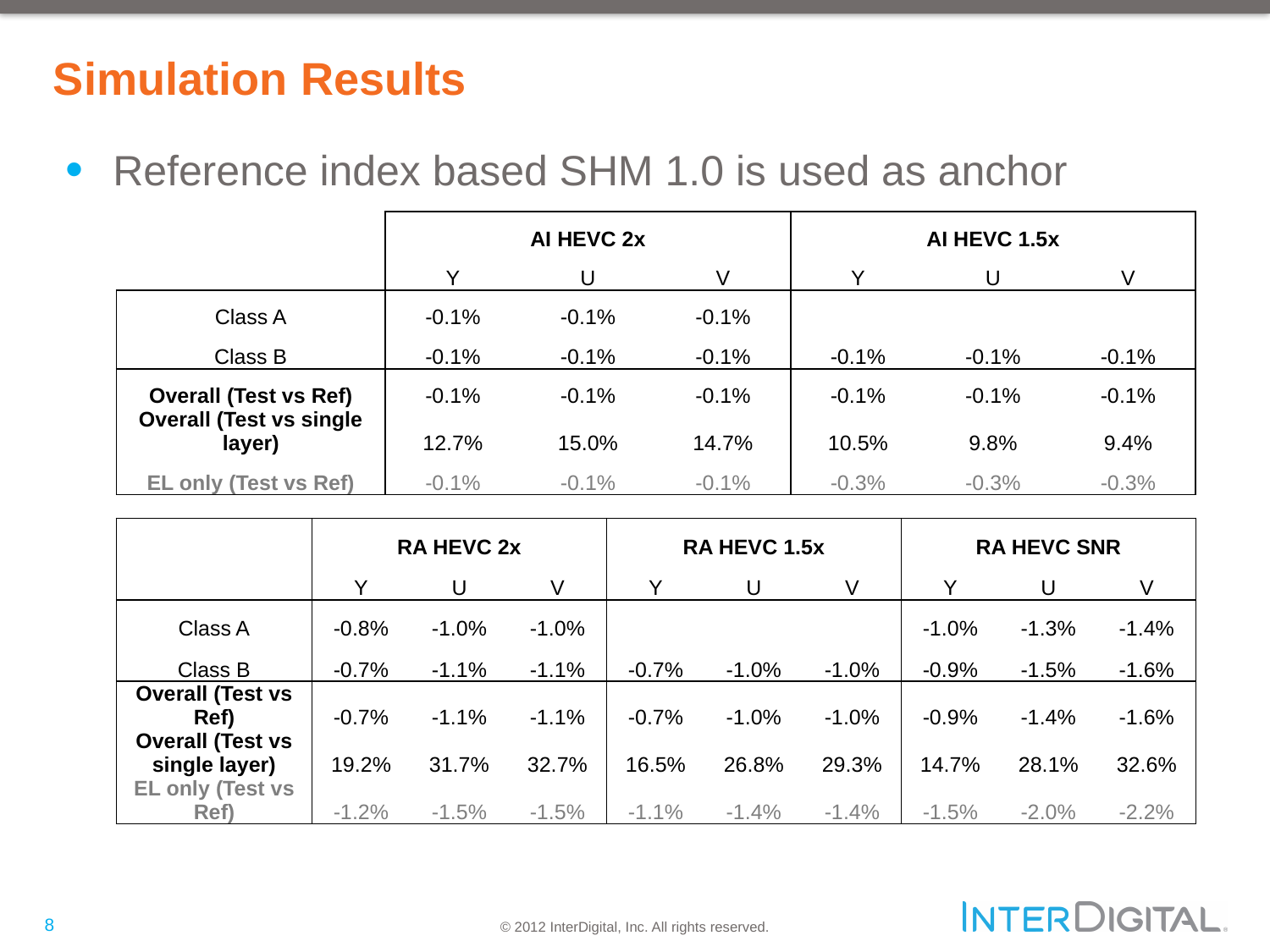

# Simulation Results
Reference index based SHM 1.0 is used as anchor
|  | AI HEVC 2x |  |  | AI HEVC 1.5x |  |  |
| --- | --- | --- | --- | --- | --- | --- |
|  | Y | U | V | Y | U | V |
| Class A | -0.1% | -0.1% | -0.1% |  |  |  |
| Class B | -0.1% | -0.1% | -0.1% | -0.1% | -0.1% | -0.1% |
| Overall (Test vs Ref) | -0.1% | -0.1% | -0.1% | -0.1% | -0.1% | -0.1% |
| Overall (Test vs single layer) | 12.7% | 15.0% | 14.7% | 10.5% | 9.8% | 9.4% |
| EL only (Test vs Ref) | -0.1% | -0.1% | -0.1% | -0.3% | -0.3% | -0.3% |
|  | RA HEVC 2x |  |  | RA HEVC 1.5x |  |  | RA HEVC SNR |  |  |
| --- | --- | --- | --- | --- | --- | --- | --- | --- | --- |
|  | Y | U | V | Y | U | V | Y | U | V |
| Class A | -0.8% | -1.0% | -1.0% |  |  |  | -1.0% | -1.3% | -1.4% |
| Class B | -0.7% | -1.1% | -1.1% | -0.7% | -1.0% | -1.0% | -0.9% | -1.5% | -1.6% |
| Overall (Test vs Ref) | -0.7% | -1.1% | -1.1% | -0.7% | -1.0% | -1.0% | -0.9% | -1.4% | -1.6% |
| Overall (Test vs single layer) | 19.2% | 31.7% | 32.7% | 16.5% | 26.8% | 29.3% | 14.7% | 28.1% | 32.6% |
| EL only (Test vs Ref) | -1.2% | -1.5% | -1.5% | -1.1% | -1.4% | -1.4% | -1.5% | -2.0% | -2.2% |